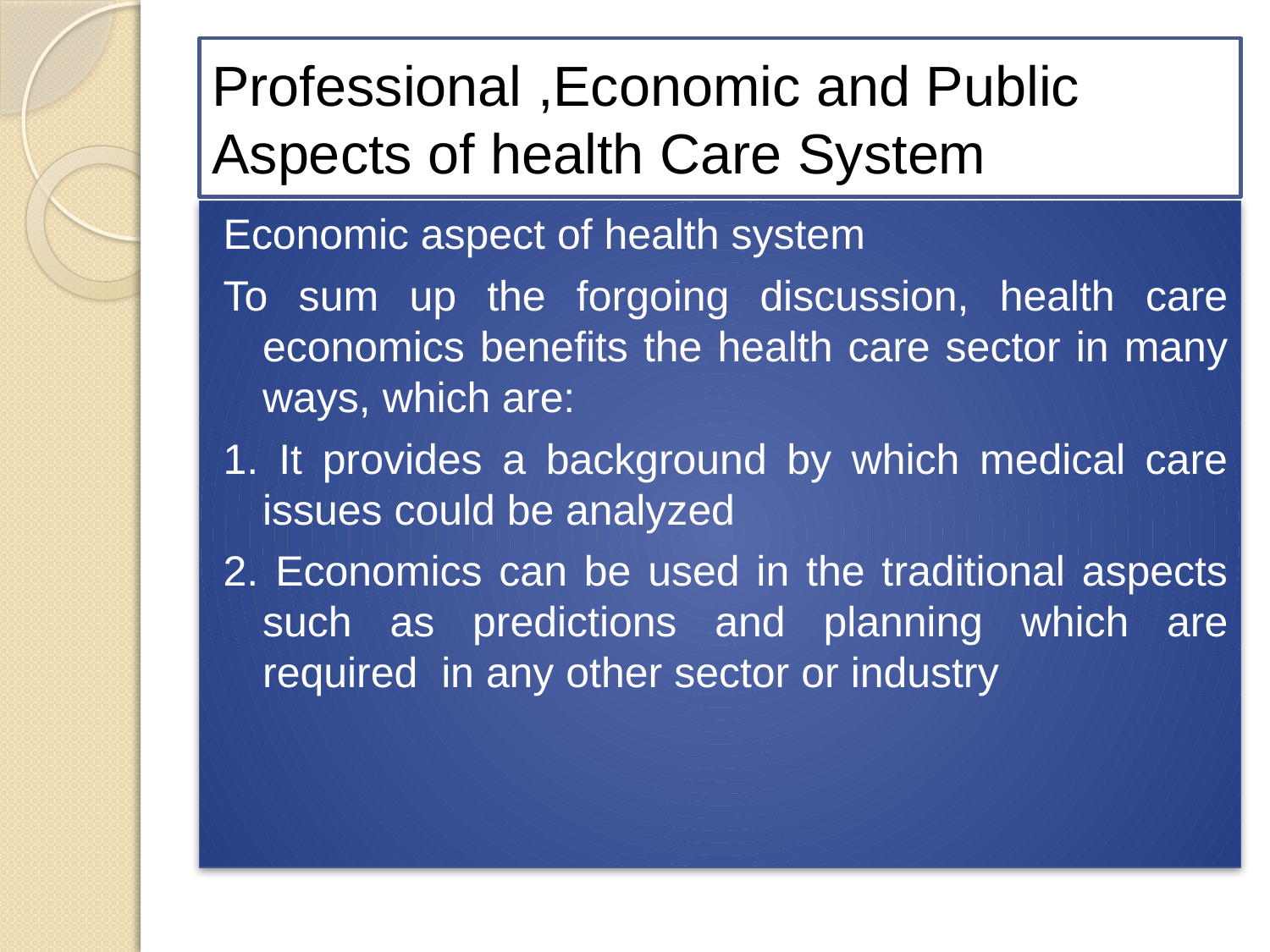

# Professional ,Economic and Public Aspects of health Care System
Economic aspect of health system
To sum up the forgoing discussion, health care economics benefits the health care sector in many ways, which are:
1. It provides a background by which medical care issues could be analyzed
2. Economics can be used in the traditional aspects such as predictions and planning which are required  in any other sector or industry